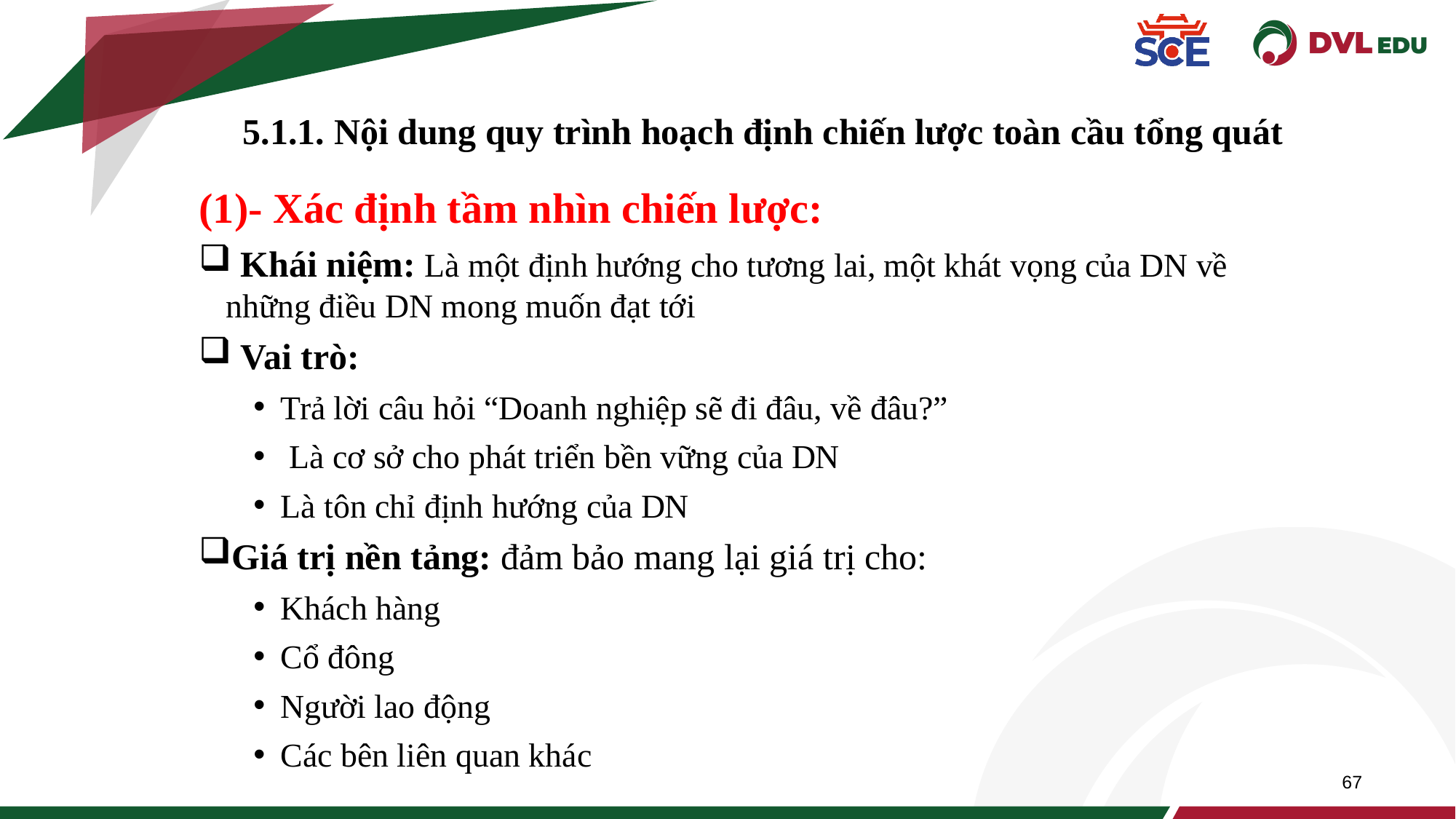

67
5.1.1. Nội dung quy trình hoạch định chiến lược toàn cầu tổng quát
(1)- Xác định tầm nhìn chiến lược:
 Khái niệm: Là một định hướng cho tương lai, một khát vọng của DN về những điều DN mong muốn đạt tới
 Vai trò:
Trả lời câu hỏi “Doanh nghiệp sẽ đi đâu, về đâu?”
 Là cơ sở cho phát triển bền vững của DN
Là tôn chỉ định hướng của DN
Giá trị nền tảng: đảm bảo mang lại giá trị cho:
Khách hàng
Cổ đông
Người lao động
Các bên liên quan khác
67